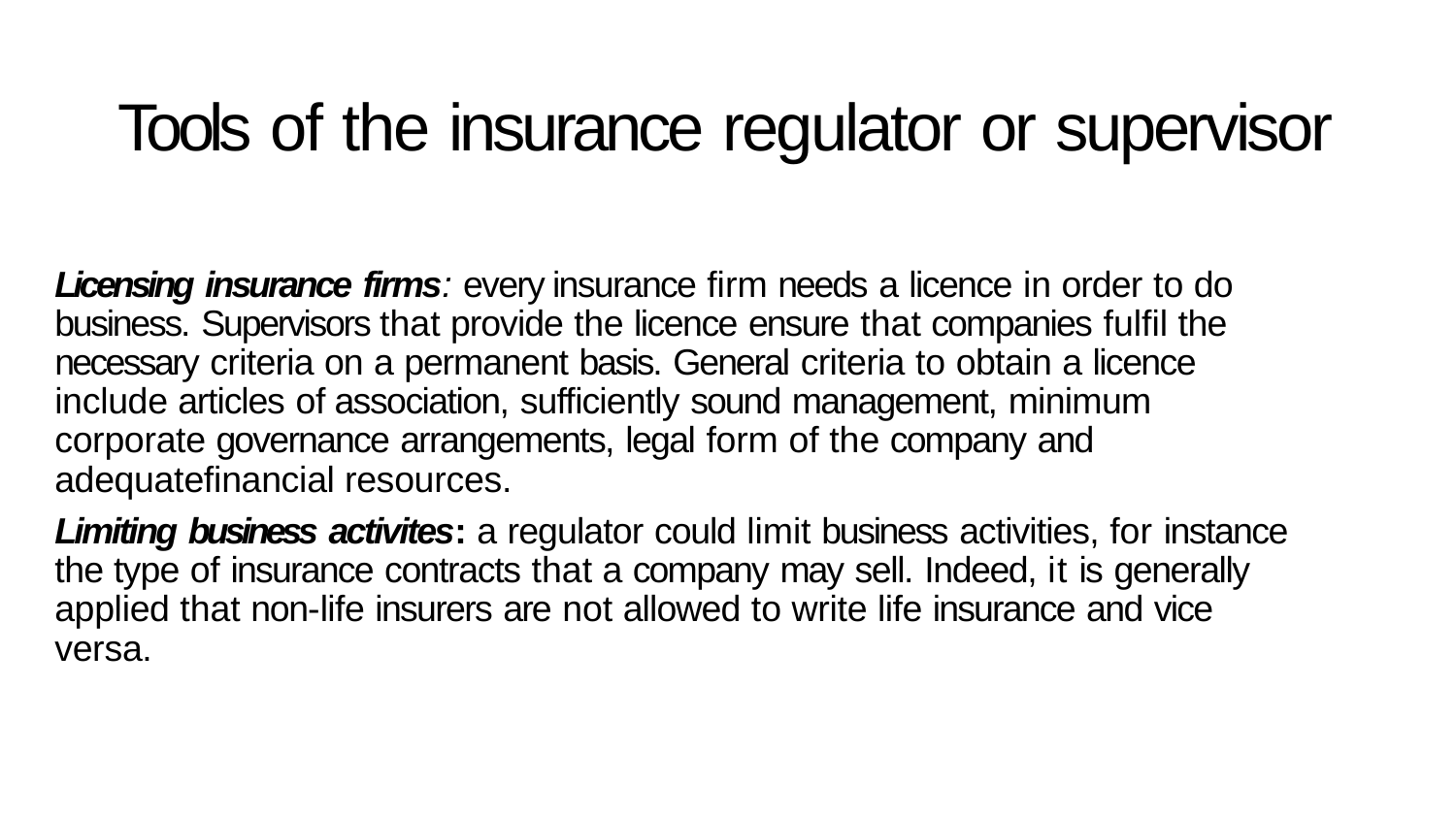

# Tools of the insurance regulator or supervisor
Licensing insurance firms: every insurance firm needs a licence in order to do business. Supervisors that provide the licence ensure that companies fulfil the necessary criteria on a permanent basis. General criteria to obtain a licence include articles of association, sufficiently sound management, minimum corporate governance arrangements, legal form of the company and adequatefinancial resources.
Limiting business activites: a regulator could limit business activities, for instance the type of insurance contracts that a company may sell. Indeed, it is generally applied that non-life insurers are not allowed to write life insurance and vice versa.